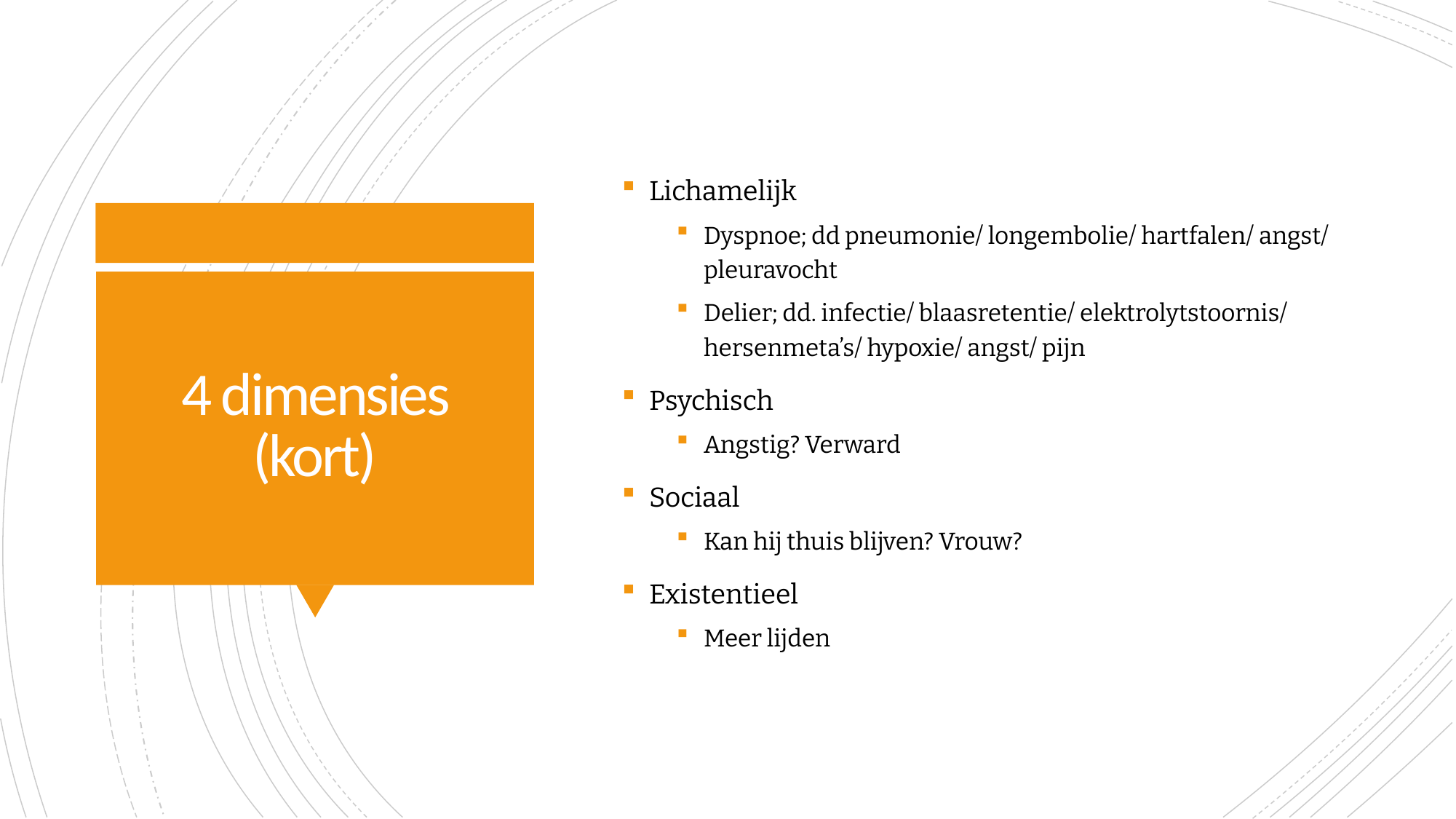

Lichamelijk
Dyspnoe; dd pneumonie/ longembolie/ hartfalen/ angst/ pleuravocht
Delier; dd. infectie/ blaasretentie/ elektrolytstoornis/ hersenmeta’s/ hypoxie/ angst/ pijn
Psychisch
Angstig? Verward
Sociaal
Kan hij thuis blijven? Vrouw?
Existentieel
Meer lijden
# 4 dimensies (kort)